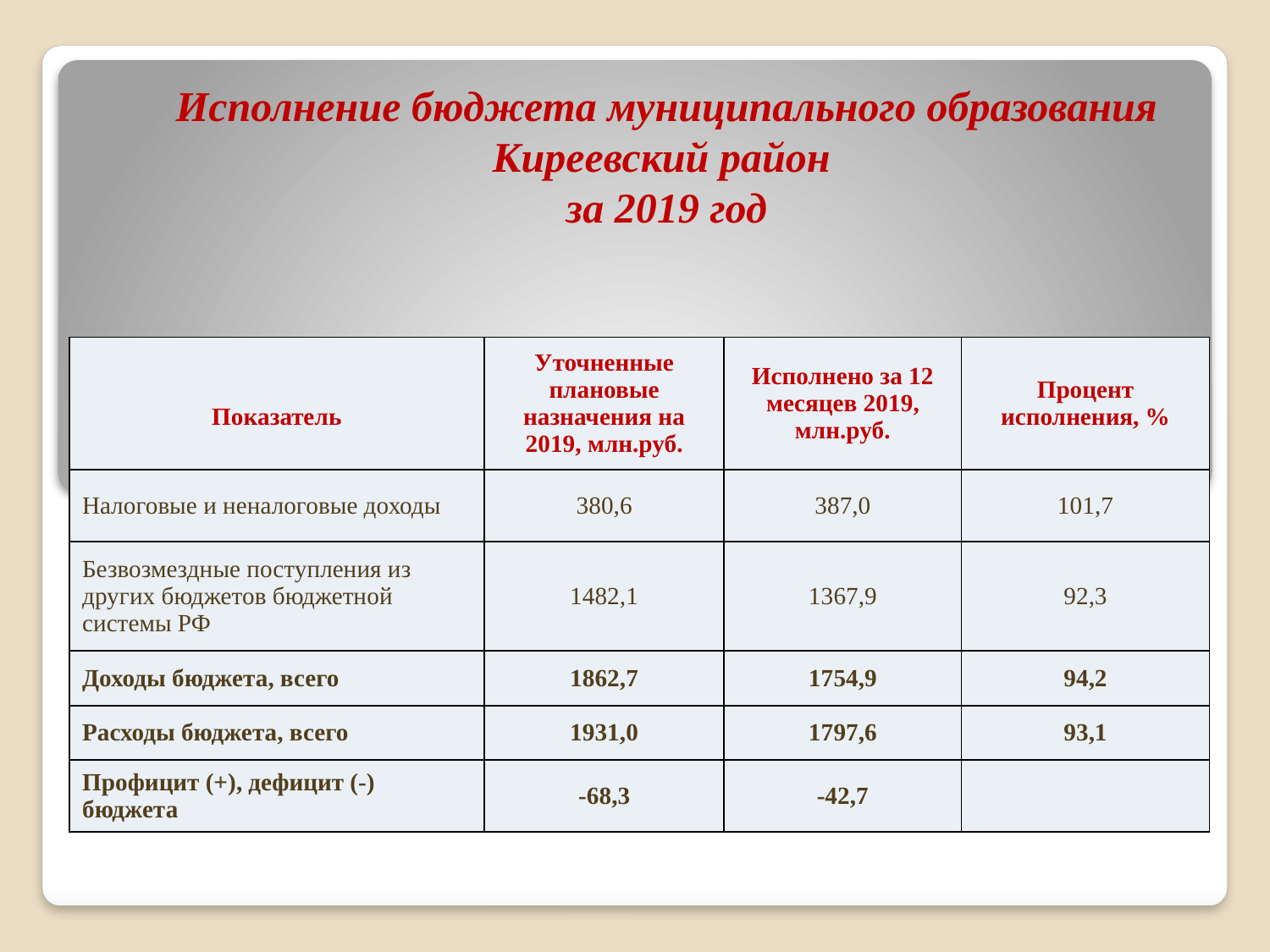

# Исполнение бюджета муниципального образования Киреевский район за 2019 год
| Показатель | Уточненные плановые назначения на 2019, млн.руб. | Исполнено за 12 месяцев 2019, млн.руб. | Процент исполнения, % |
| --- | --- | --- | --- |
| Налоговые и неналоговые доходы | 380,6 | 387,0 | 101,7 |
| Безвозмездные поступления из других бюджетов бюджетной системы РФ | 1482,1 | 1367,9 | 92,3 |
| Доходы бюджета, всего | 1862,7 | 1754,9 | 94,2 |
| Расходы бюджета, всего | 1931,0 | 1797,6 | 93,1 |
| Профицит (+), дефицит (-) бюджета | -68,3 | -42,7 |  |